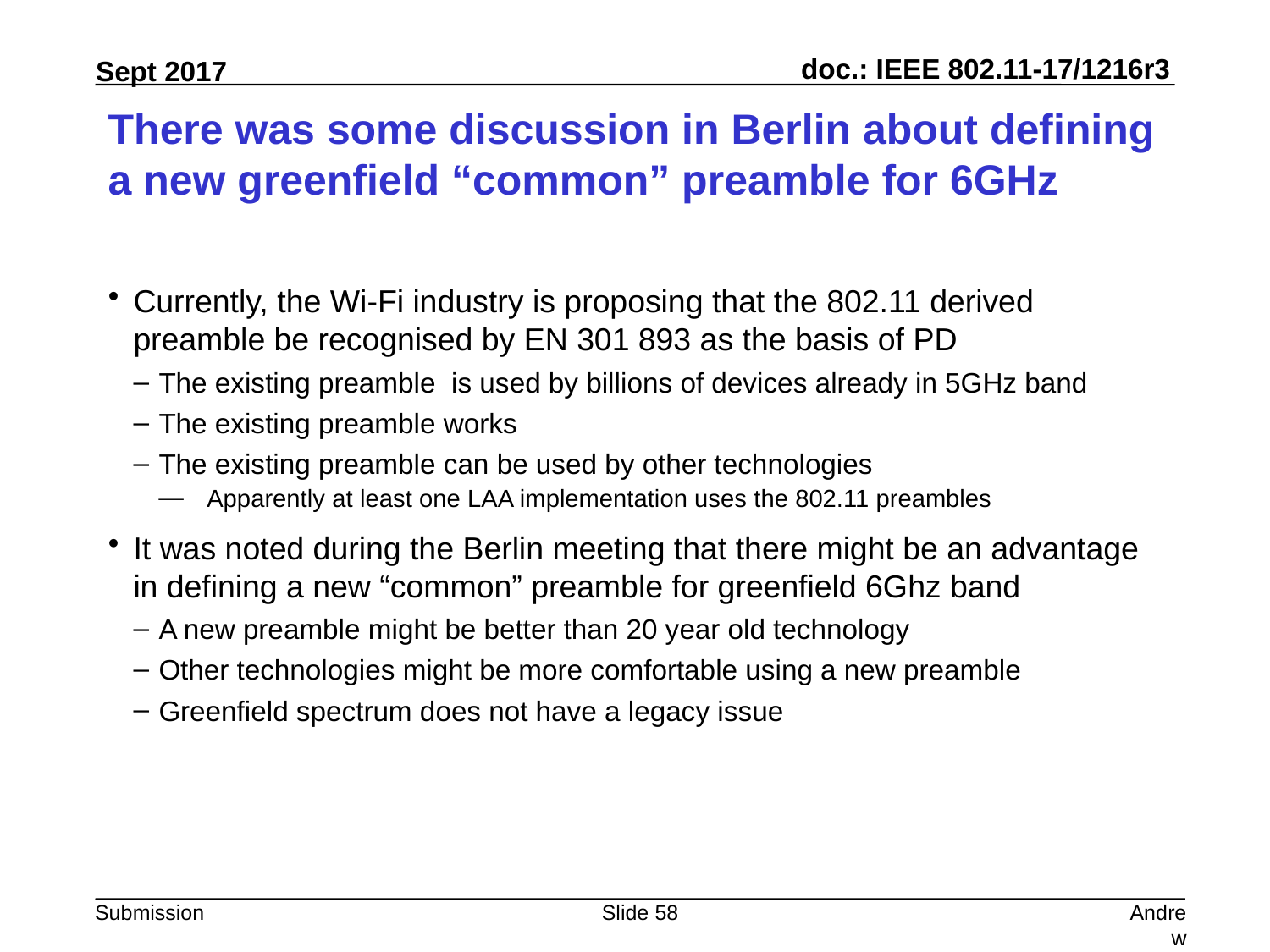

# There was some discussion in Berlin about defining a new greenfield “common” preamble for 6GHz
Currently, the Wi-Fi industry is proposing that the 802.11 derived preamble be recognised by EN 301 893 as the basis of PD
The existing preamble  is used by billions of devices already in 5GHz band
The existing preamble works
The existing preamble can be used by other technologies
Apparently at least one LAA implementation uses the 802.11 preambles
It was noted during the Berlin meeting that there might be an advantage in defining a new “common” preamble for greenfield 6Ghz band
A new preamble might be better than 20 year old technology
Other technologies might be more comfortable using a new preamble
Greenfield spectrum does not have a legacy issue
Slide 58
Andrew Myles, Cisco